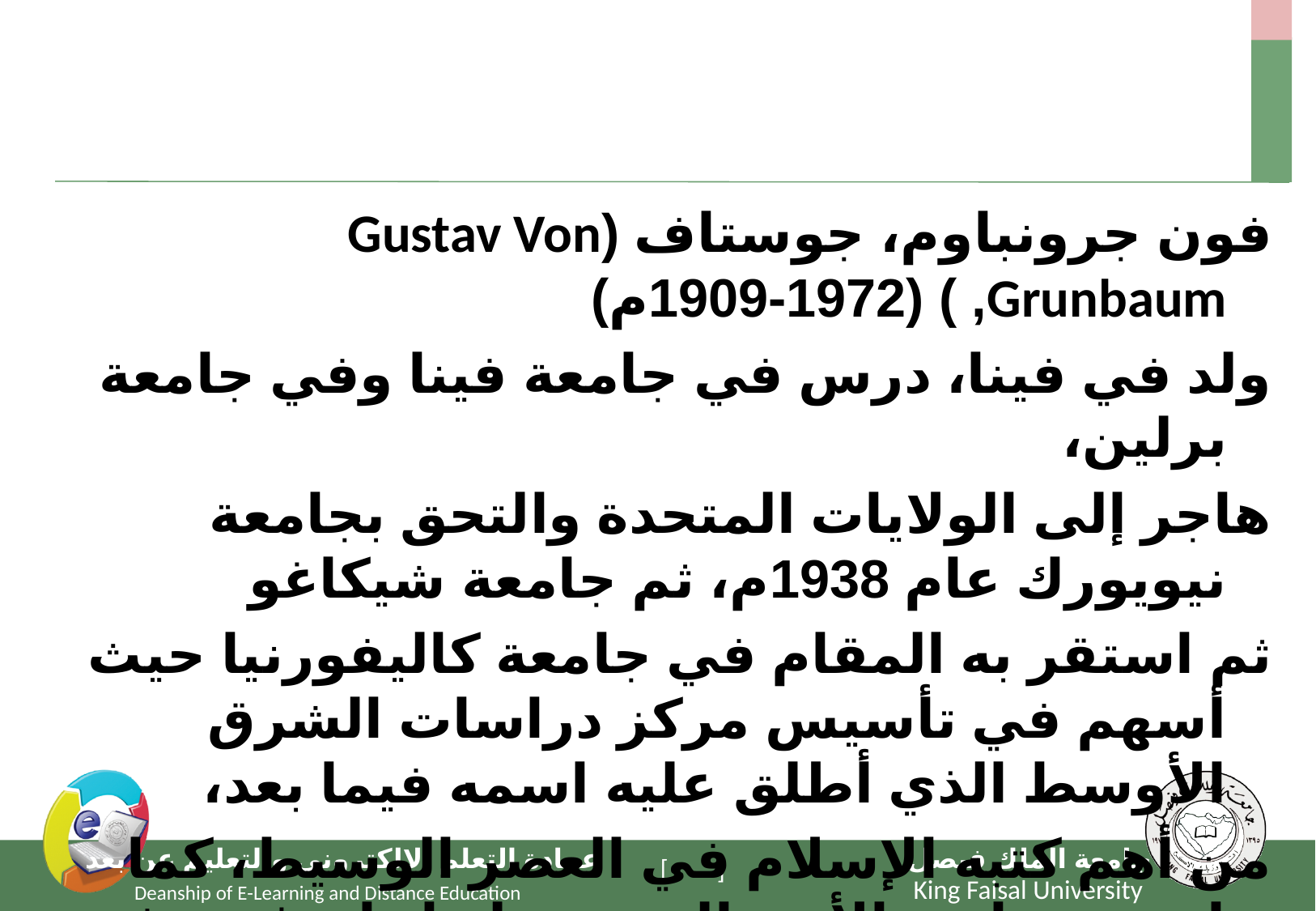

#
فون جرونباوم، جوستاف (Gustav Von Grunbaum, ) (1909-1972م)
ولد في فينا، درس في جامعة فينا وفي جامعة برلين،
هاجر إلى الولايات المتحدة والتحق بجامعة نيويورك عام 1938م، ثم جامعة شيكاغو
ثم استقر به المقام في جامعة كاليفورنيا حيث أسهم في تأسيس مركز دراسات الشرق الأوسط الذي أطلق عليه اسمه فيما بعد،
من أهم كتبه الإسلام في العصر الوسيط، كما اهتم بدراسة الأدب العربي وله إنتاج غزير في هذا المجال.